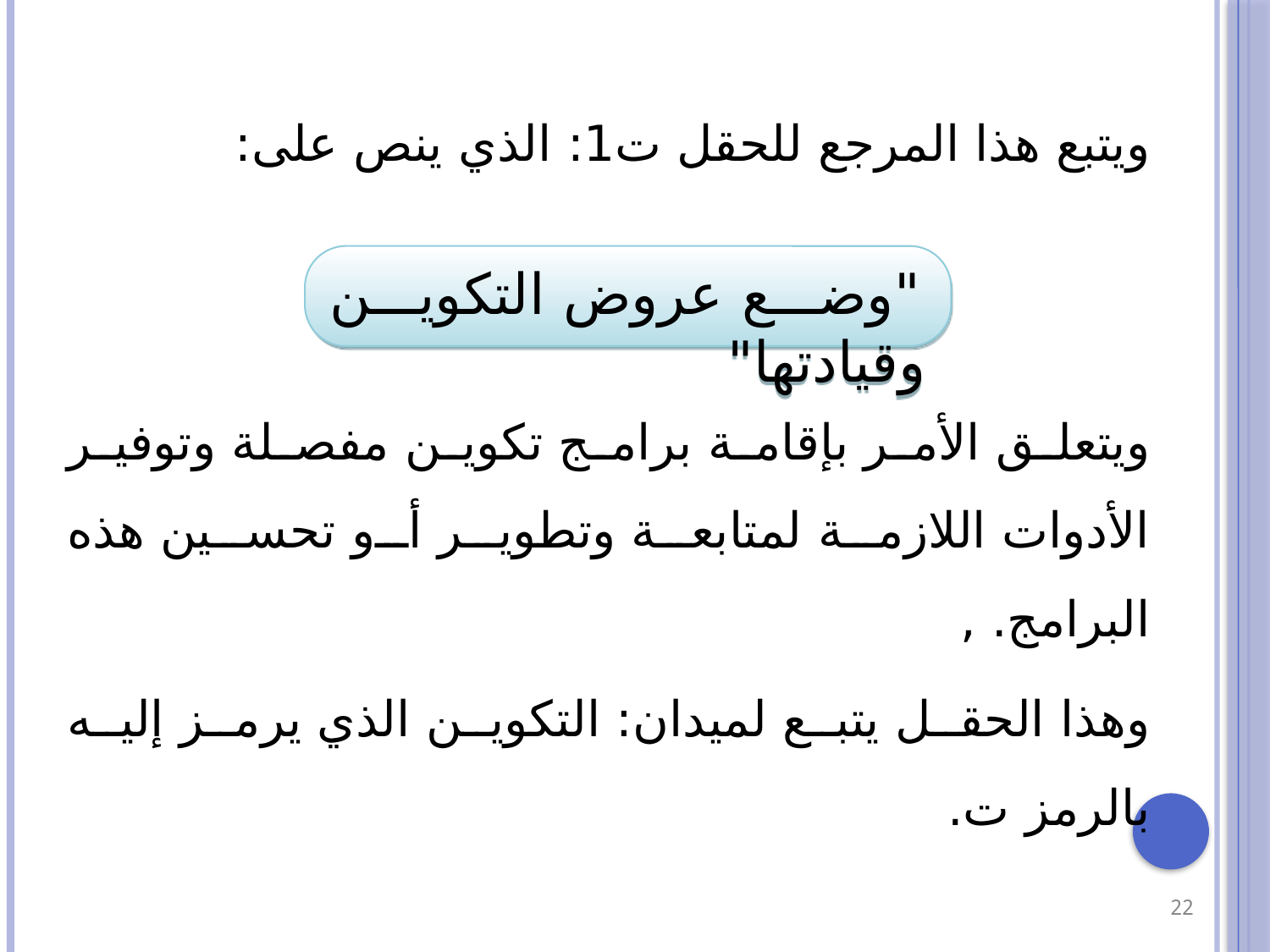

ويتبع هذا المرجع للحقل ت1: الذي ينص على:

ويتعلق الأمر بإقامة برامج تكوين مفصلة وتوفير الأدوات اللازمة لمتابعة وتطوير أو تحسين هذه البرامج. ,
وهذا الحقل يتبع لميدان: التكوين الذي يرمز إليه بالرمز ت.

"وضع عروض التكوین وقيادتها"

22